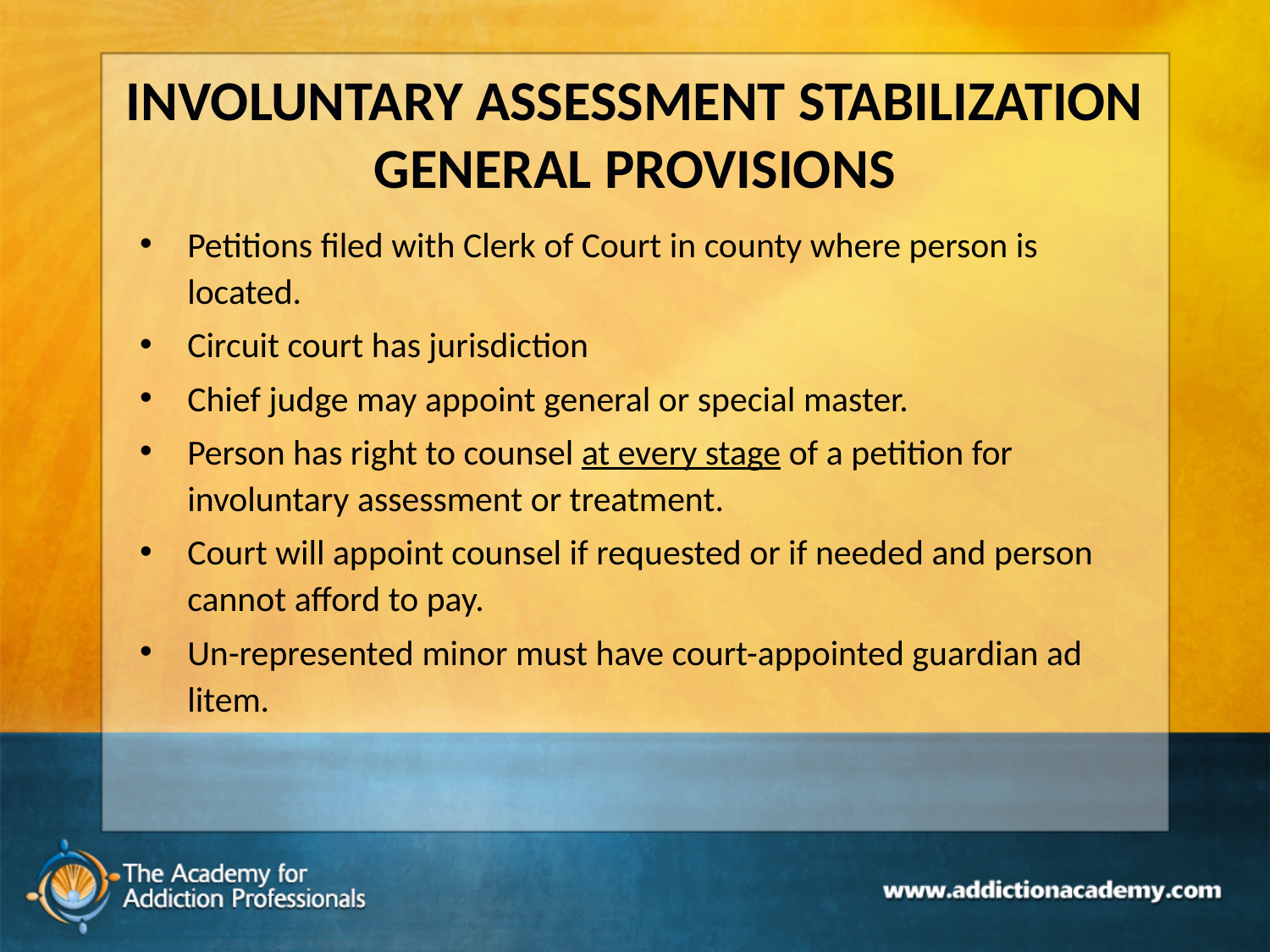

# INVOLUNTARY ASSESSMENT STABILIZATION GENERAL PROVISIONS
Petitions filed with Clerk of Court in county where person is located.
Circuit court has jurisdiction
Chief judge may appoint general or special master.
Person has right to counsel at every stage of a petition for involuntary assessment or treatment.
Court will appoint counsel if requested or if needed and person cannot afford to pay.
Un-represented minor must have court-appointed guardian ad litem.
141